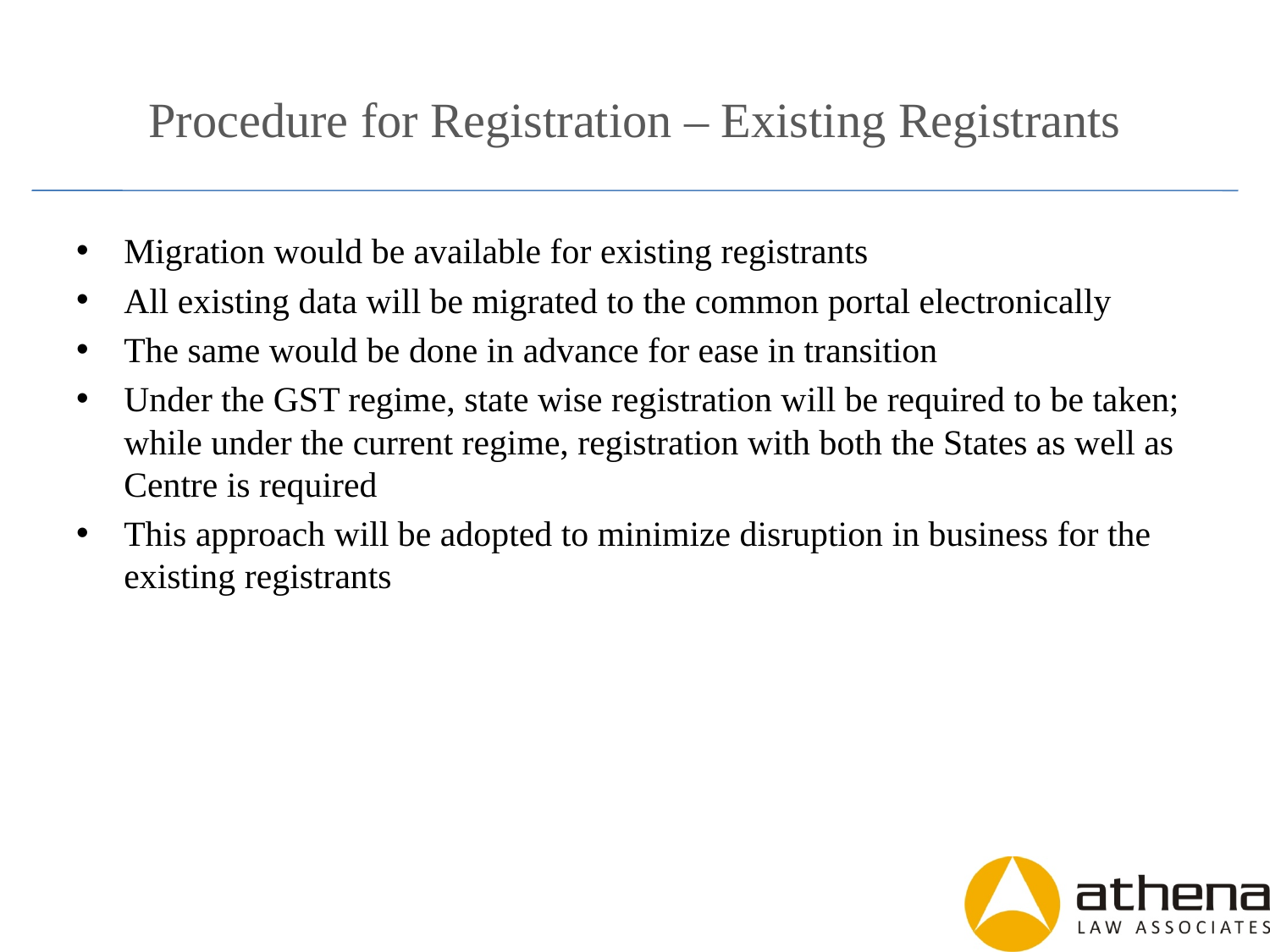

# Procedure for Registration – Existing Registrants
Migration would be available for existing registrants
All existing data will be migrated to the common portal electronically
The same would be done in advance for ease in transition
Under the GST regime, state wise registration will be required to be taken; while under the current regime, registration with both the States as well as Centre is required
This approach will be adopted to minimize disruption in business for the existing registrants